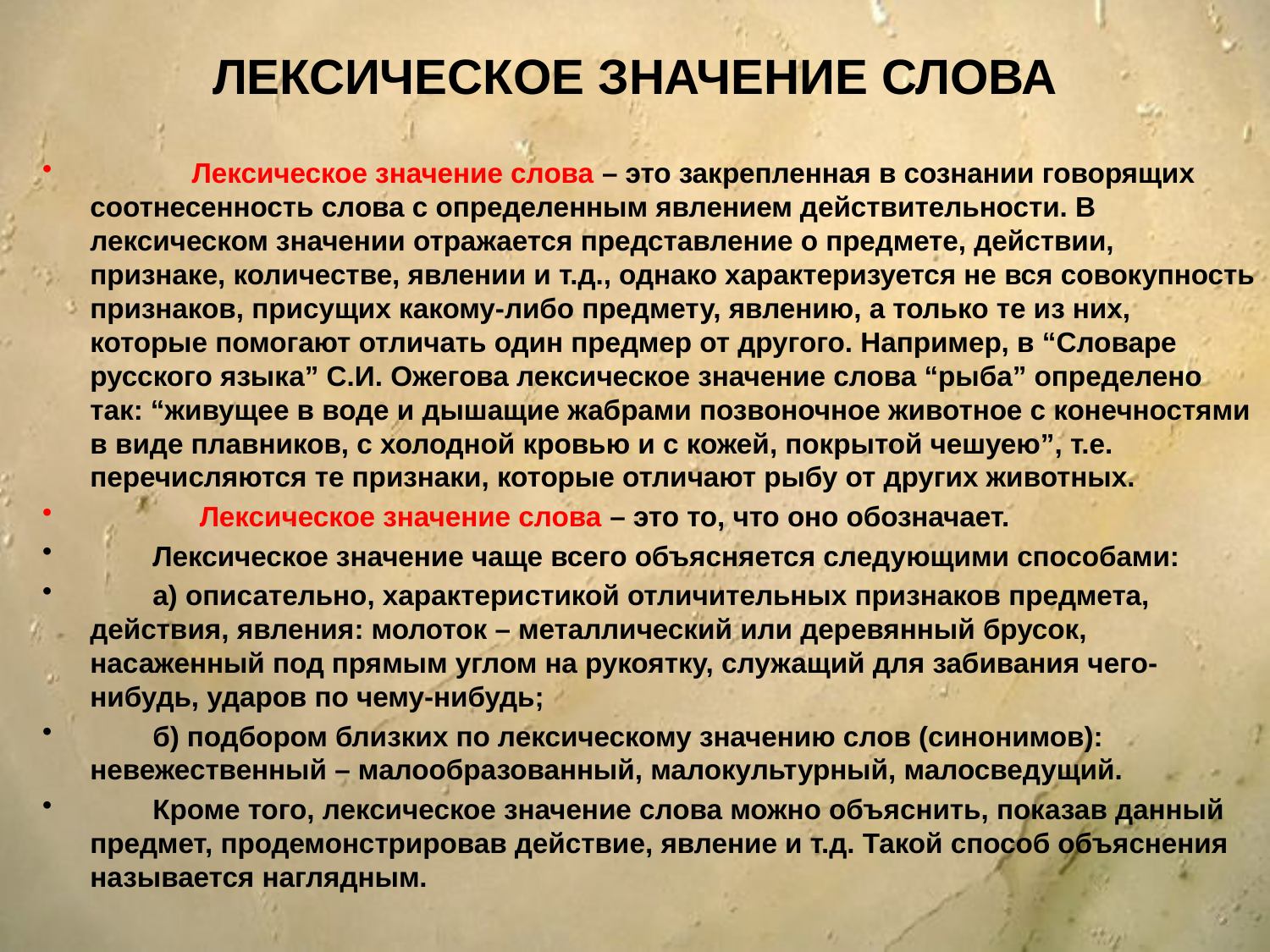

# ЛЕКСИЧЕСКОЕ ЗНАЧЕНИЕ СЛОВА
             Лексическое значение слова – это закрепленная в сознании говорящих соотнесенность слова с определенным явлением действительности. В лексическом значении отражается представление о предмете, действии, признаке, количестве, явлении и т.д., однако характеризуется не вся совокупность признаков, присущих какому-либо предмету, явлению, а только те из них, которые помогают отличать один предмер от другого. Например, в “Словаре русского языка” С.И. Ожегова лексическое значение слова “рыба” определено так: “живущее в воде и дышащие жабрами позвоночное животное с конечностями в виде плавников, с холодной кровью и с кожей, покрытой чешуею”, т.е. перечисляются те признаки, которые отличают рыбу от других животных.
              Лексическое значение слова – это то, что оно обозначает.
        Лексическое значение чаще всего объясняется следующими способами:
        а) описательно, характеристикой отличительных признаков предмета, действия, явления: молоток – металлический или деревянный брусок, насаженный под прямым углом на рукоятку, служащий для забивания чего-нибудь, ударов по чему-нибудь;
        б) подбором близких по лексическому значению слов (синонимов): невежественный – малообразованный, малокультурный, малосведущий.
        Кроме того, лексическое значение слова можно объяснить, показав данный предмет, продемонстрировав действие, явление и т.д. Такой способ объяснения называется наглядным.